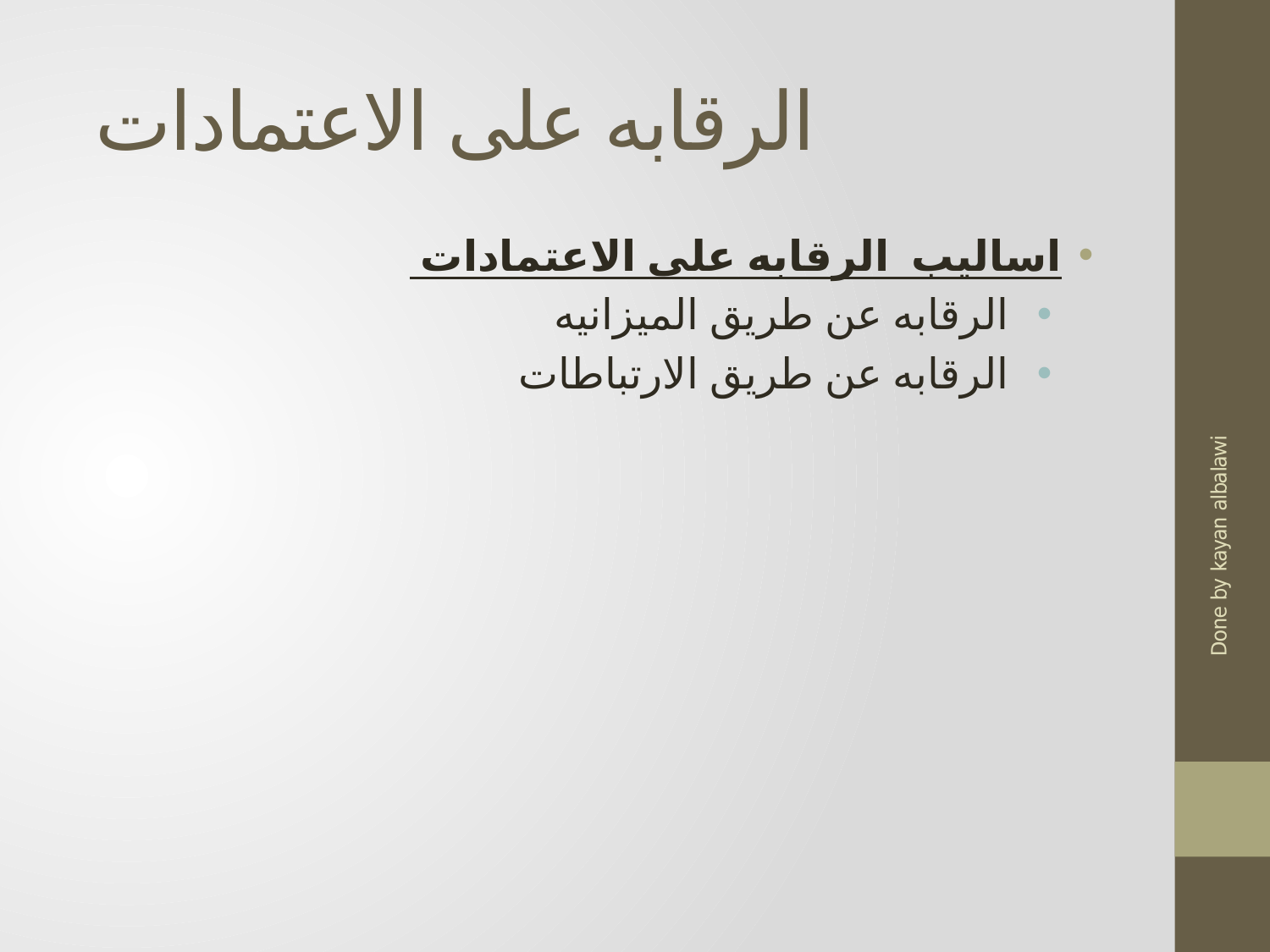

# الرقابه على الاعتمادات
اساليب  الرقابه على الاعتمادات
 الرقابه عن طريق الميزانيه
 الرقابه عن طريق الارتباطات

Done by kayan albalawi